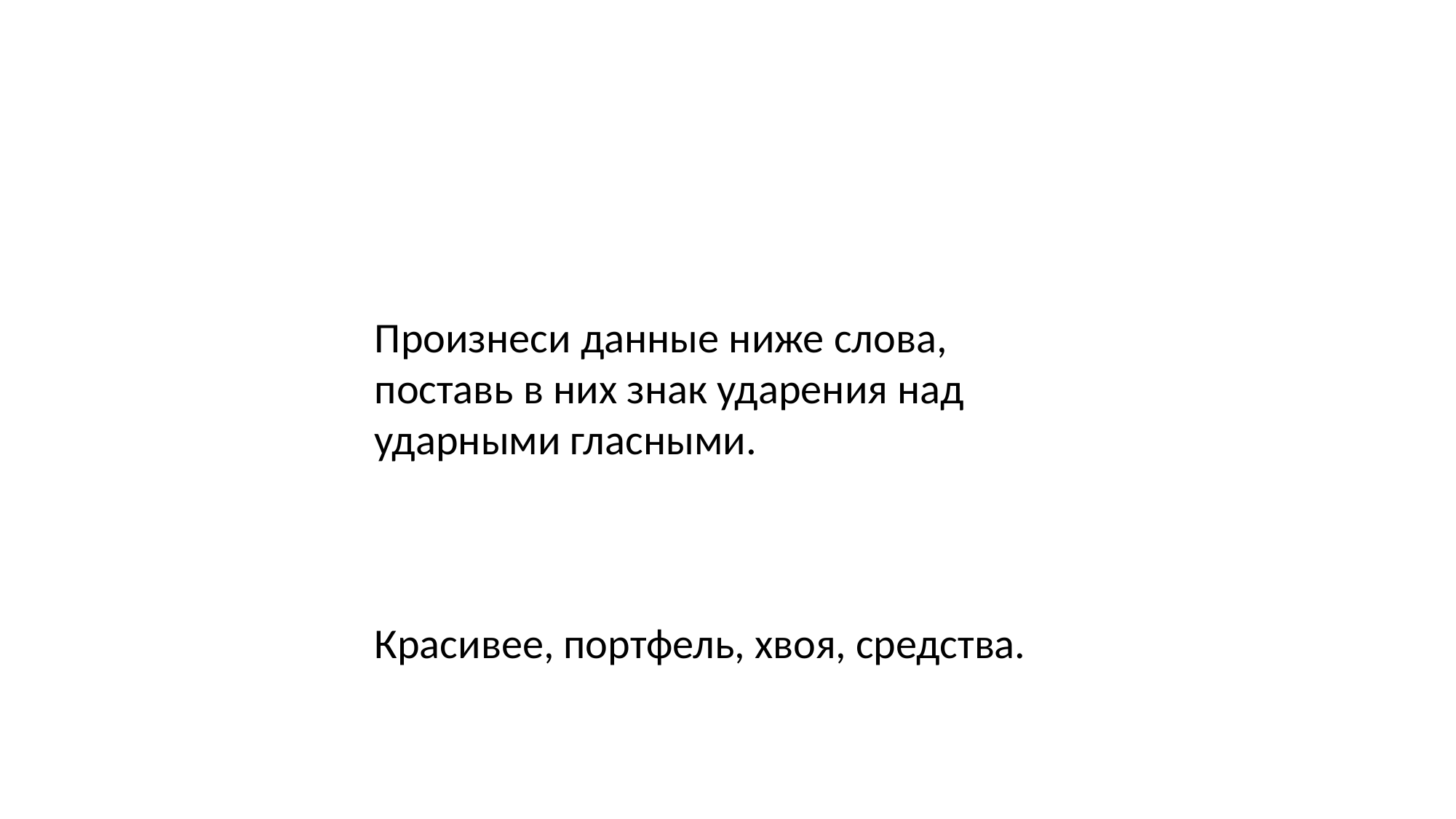

Произнеси данные ниже слова, поставь в них знак ударения над ударными гласными.

Красивее, портфель, хвоя, средства.